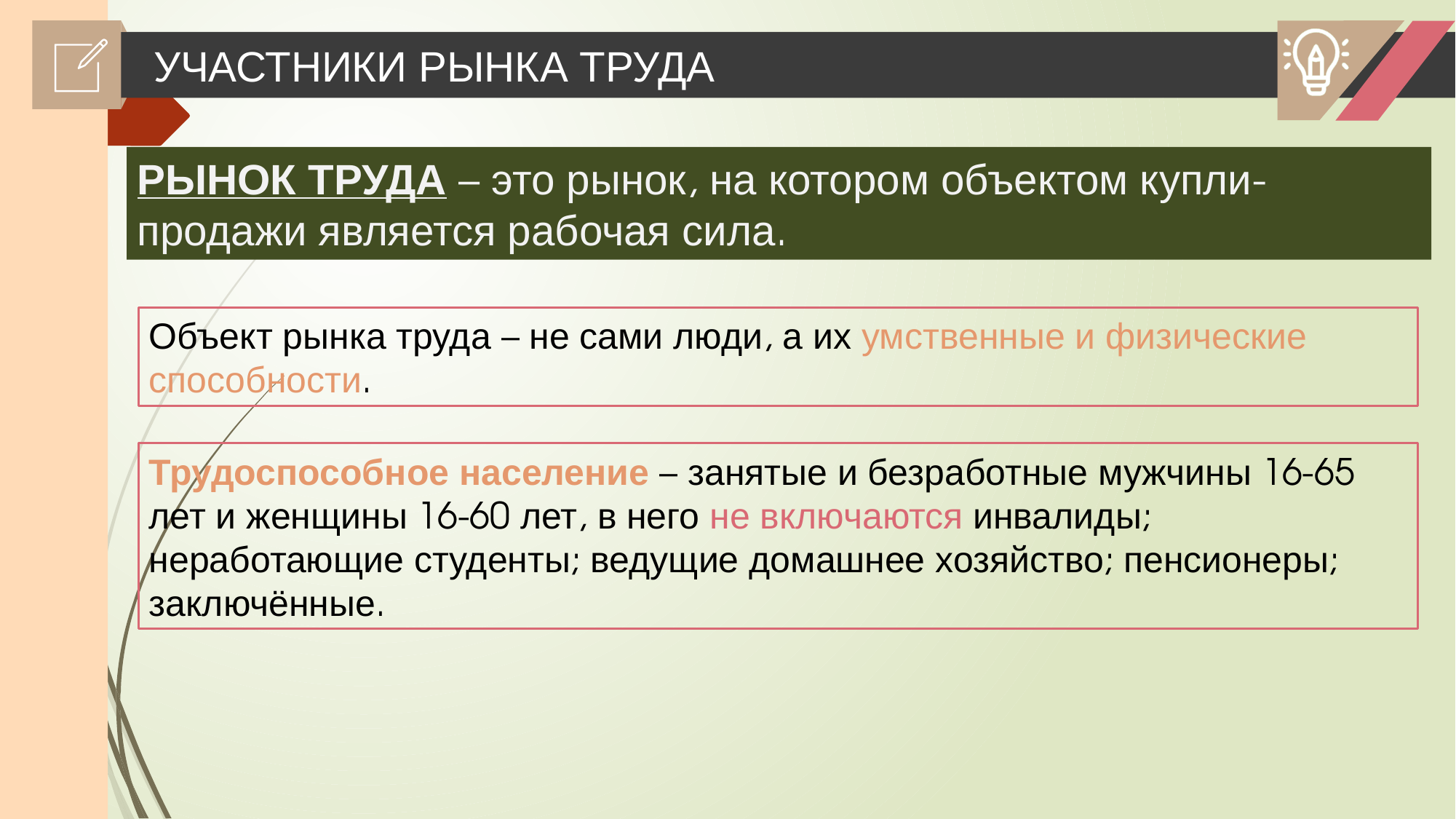

УЧАСТНИКИ РЫНКА ТРУДА

РЫНОК ТРУДА – это рынок, на котором объектом купли-продажи является рабочая сила.
Объект рынка труда – не сами люди, а их умственные и физические способности.
Трудоспособное население – занятые и безработные мужчины 16-65 лет и женщины 16-60 лет, в него не включаются инвалиды; неработающие студенты; ведущие домашнее хозяйство; пенсионеры; заключённые.